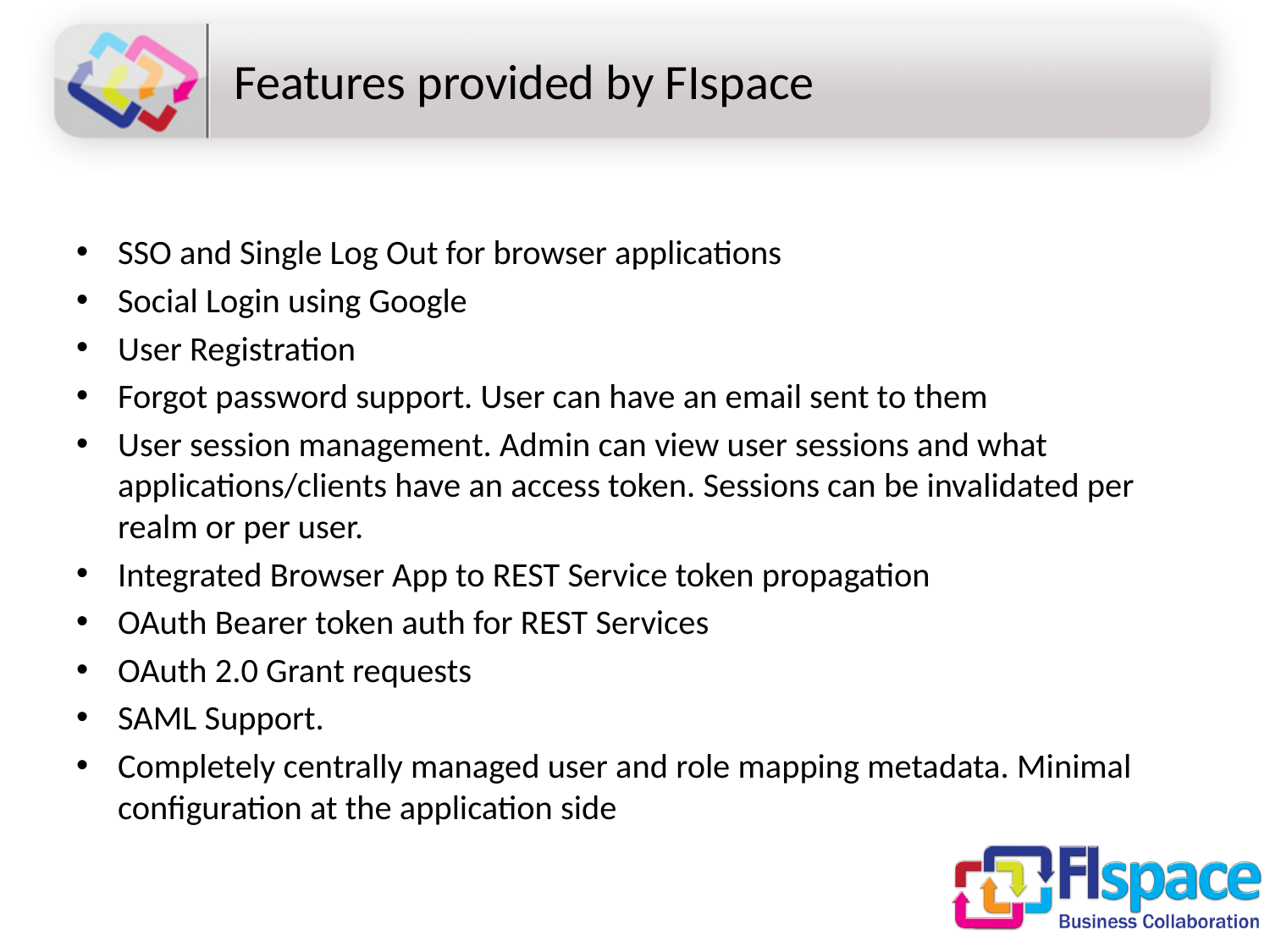

# Features provided by FIspace

SSO and Single Log Out for browser applications
Social Login using Google
User Registration
Forgot password support. User can have an email sent to them
User session management. Admin can view user sessions and what applications/clients have an access token. Sessions can be invalidated per realm or per user.
Integrated Browser App to REST Service token propagation
OAuth Bearer token auth for REST Services
OAuth 2.0 Grant requests
SAML Support.
Completely centrally managed user and role mapping metadata. Minimal configuration at the application side